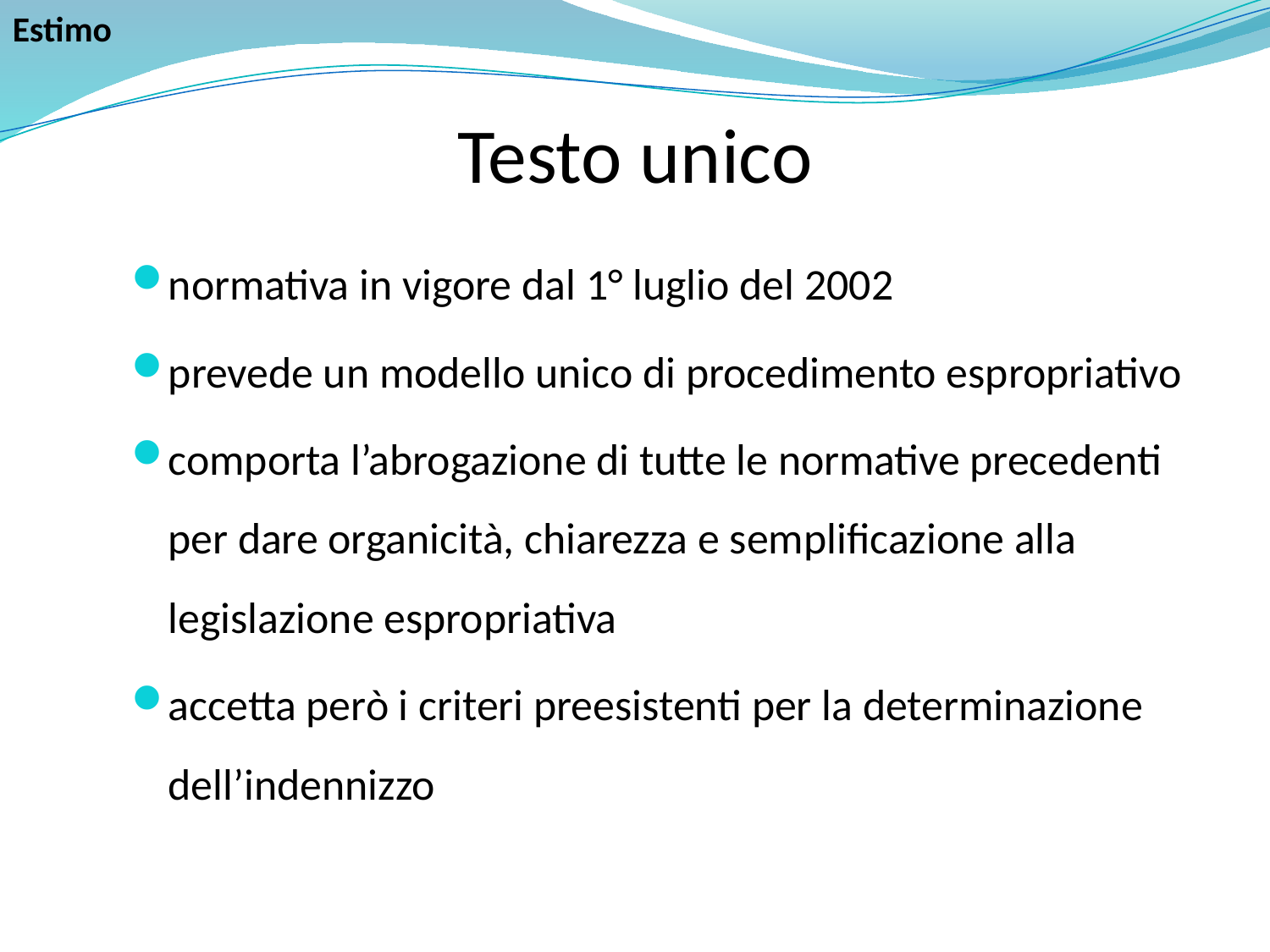

Estimo
# Testo unico
normativa in vigore dal 1° luglio del 2002
prevede un modello unico di procedimento espropriativo
comporta l’abrogazione di tutte le normative precedenti per dare organicità, chiarezza e semplificazione alla legislazione espropriativa
accetta però i criteri preesistenti per la determinazione dell’indennizzo